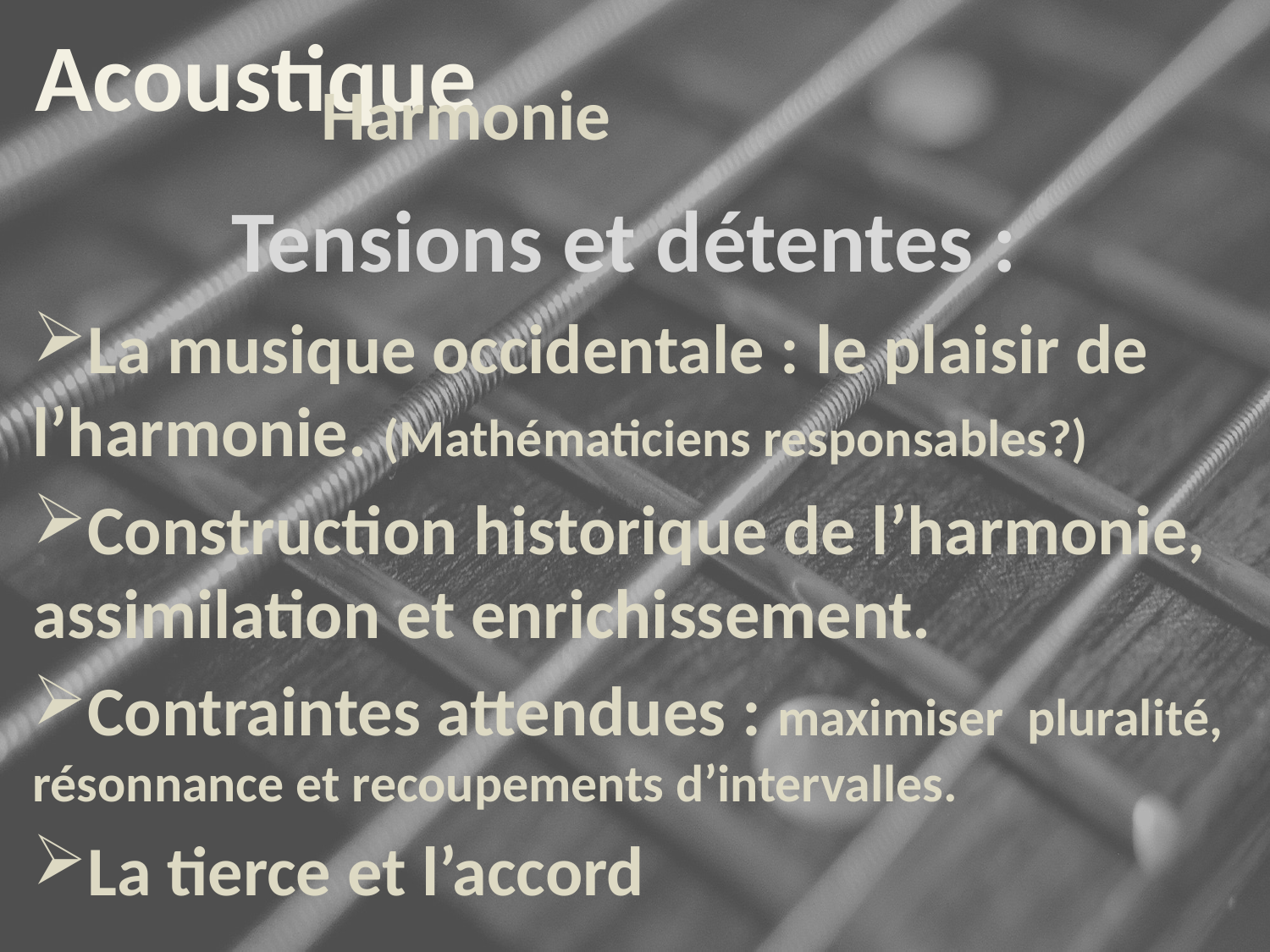

Acoustique
Harmonie
Tensions et détentes :
La musique occidentale : le plaisir de l’harmonie. (Mathématiciens responsables?)
Construction historique de l’harmonie, assimilation et enrichissement.
Contraintes attendues : maximiser  pluralité, résonnance et recoupements d’intervalles.
La tierce et l’accord